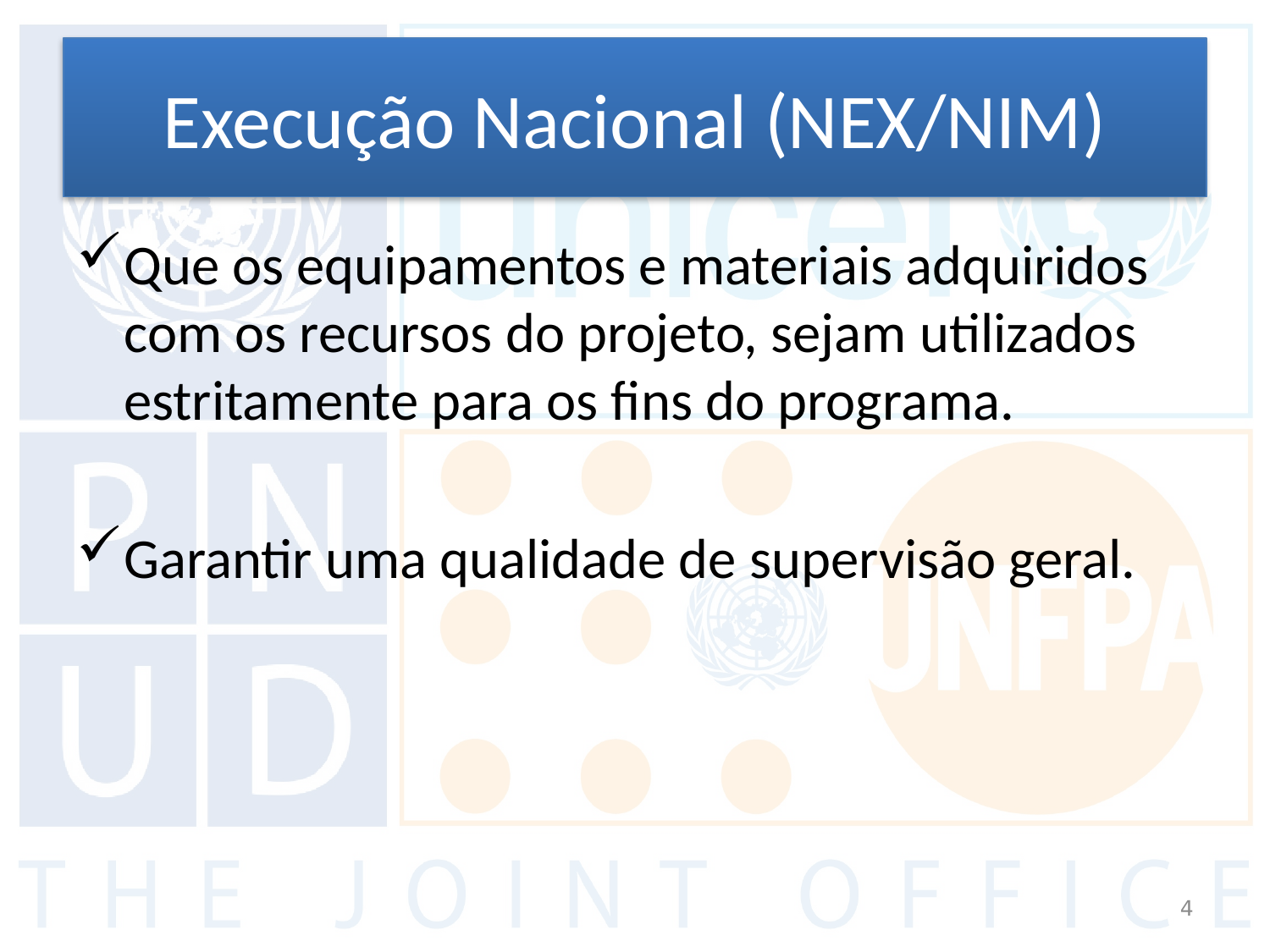

# Execução Nacional (NEX/NIM)
Que os equipamentos e materiais adquiridos com os recursos do projeto, sejam utilizados estritamente para os fins do programa.

Garantir uma qualidade de supervisão geral.
4